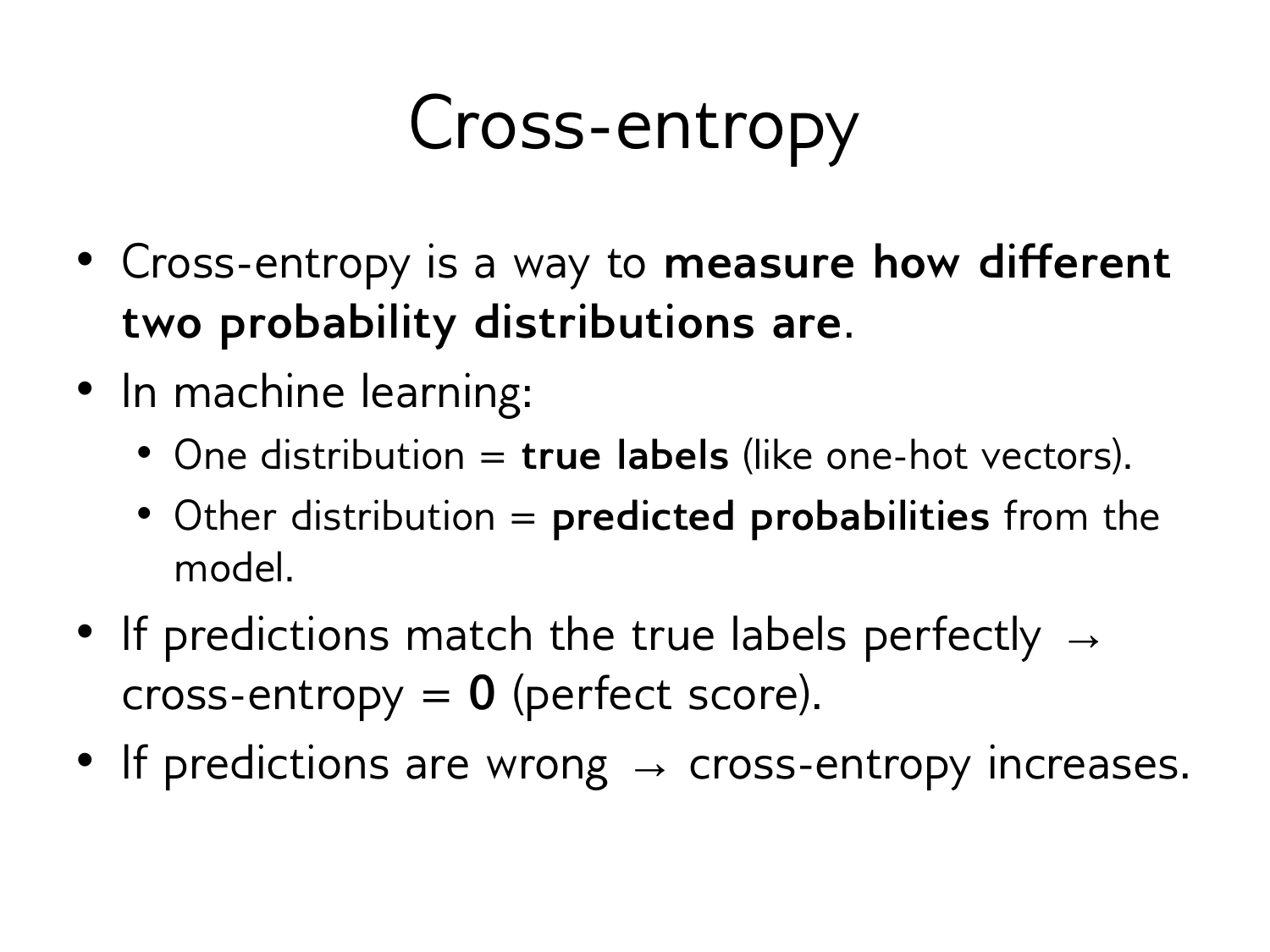

# Cross-entropy
Cross-entropy is a way to measure how different two probability distributions are.
In machine learning:
One distribution = true labels (like one-hot vectors).
Other distribution = predicted probabilities from the model.
If predictions match the true labels perfectly → cross-entropy = 0 (perfect score).
If predictions are wrong → cross-entropy increases.